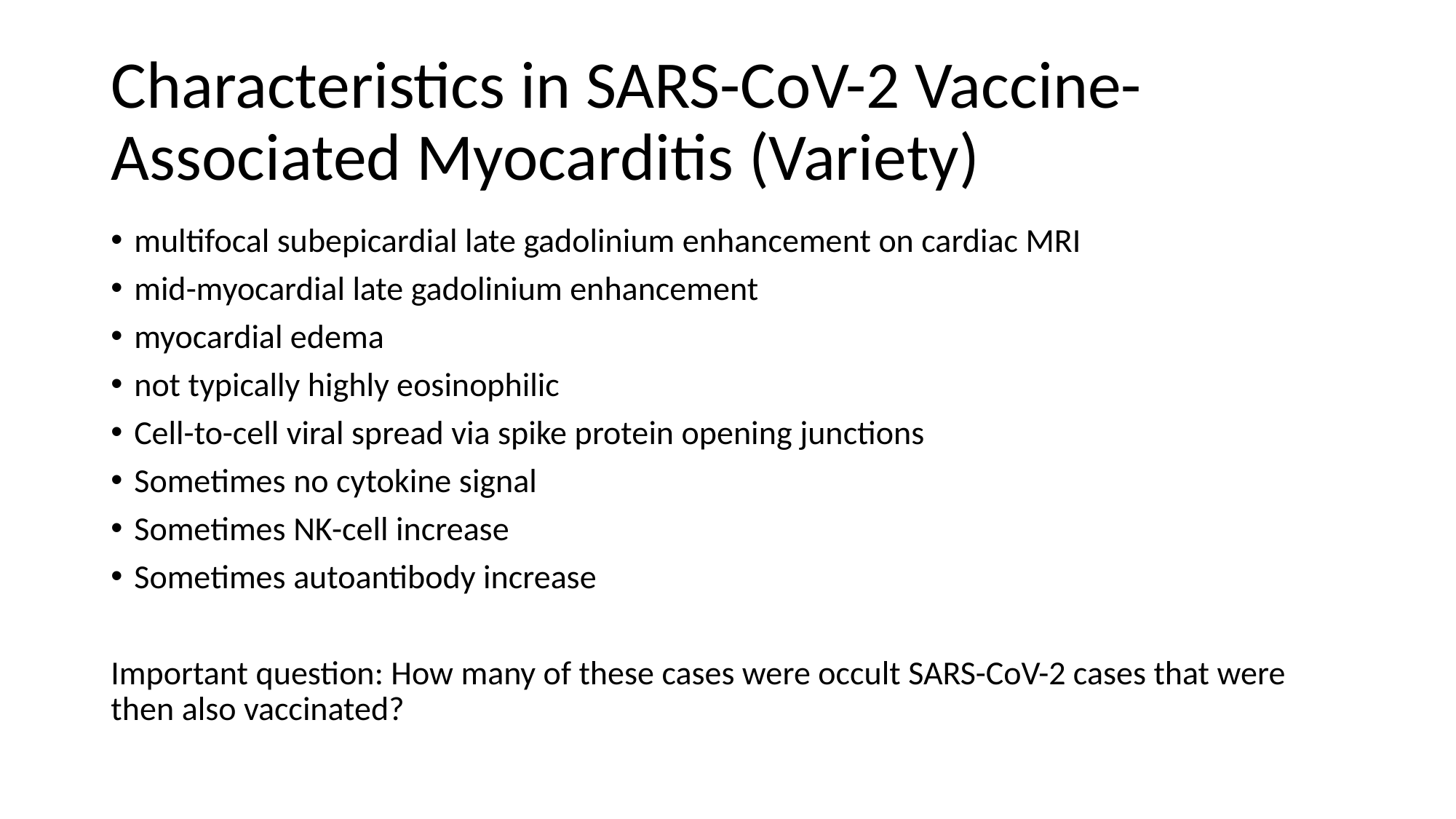

# Characteristics in SARS-CoV-2 Vaccine-Associated Myocarditis (Variety)
multifocal subepicardial late gadolinium enhancement on cardiac MRI
mid-myocardial late gadolinium enhancement
myocardial edema
not typically highly eosinophilic
Cell-to-cell viral spread via spike protein opening junctions
Sometimes no cytokine signal
Sometimes NK-cell increase
Sometimes autoantibody increase

Important question: How many of these cases were occult SARS-CoV-2 cases that were then also vaccinated?